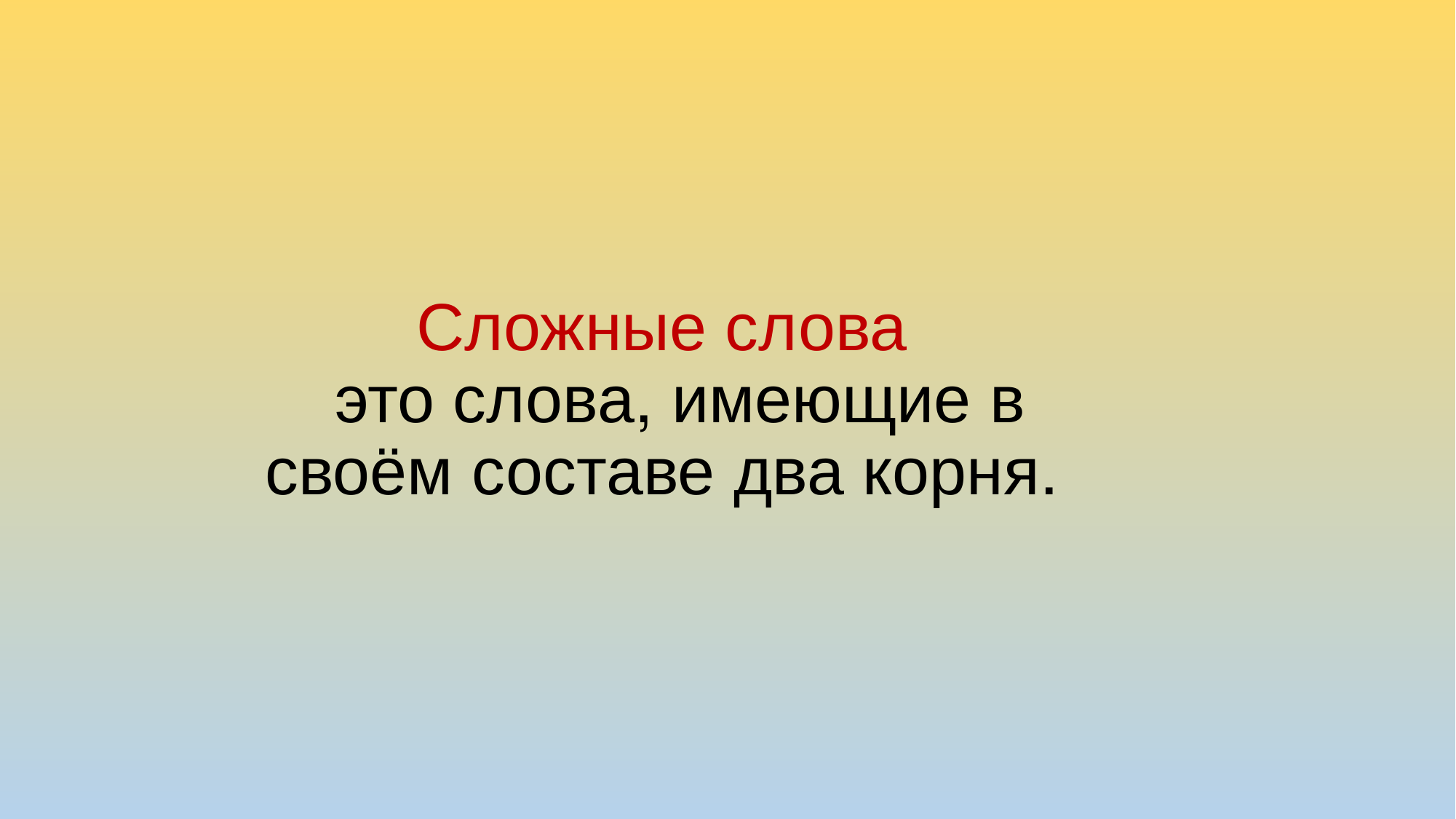

# Сложные слова   это слова, имеющие в своём составе два корня.